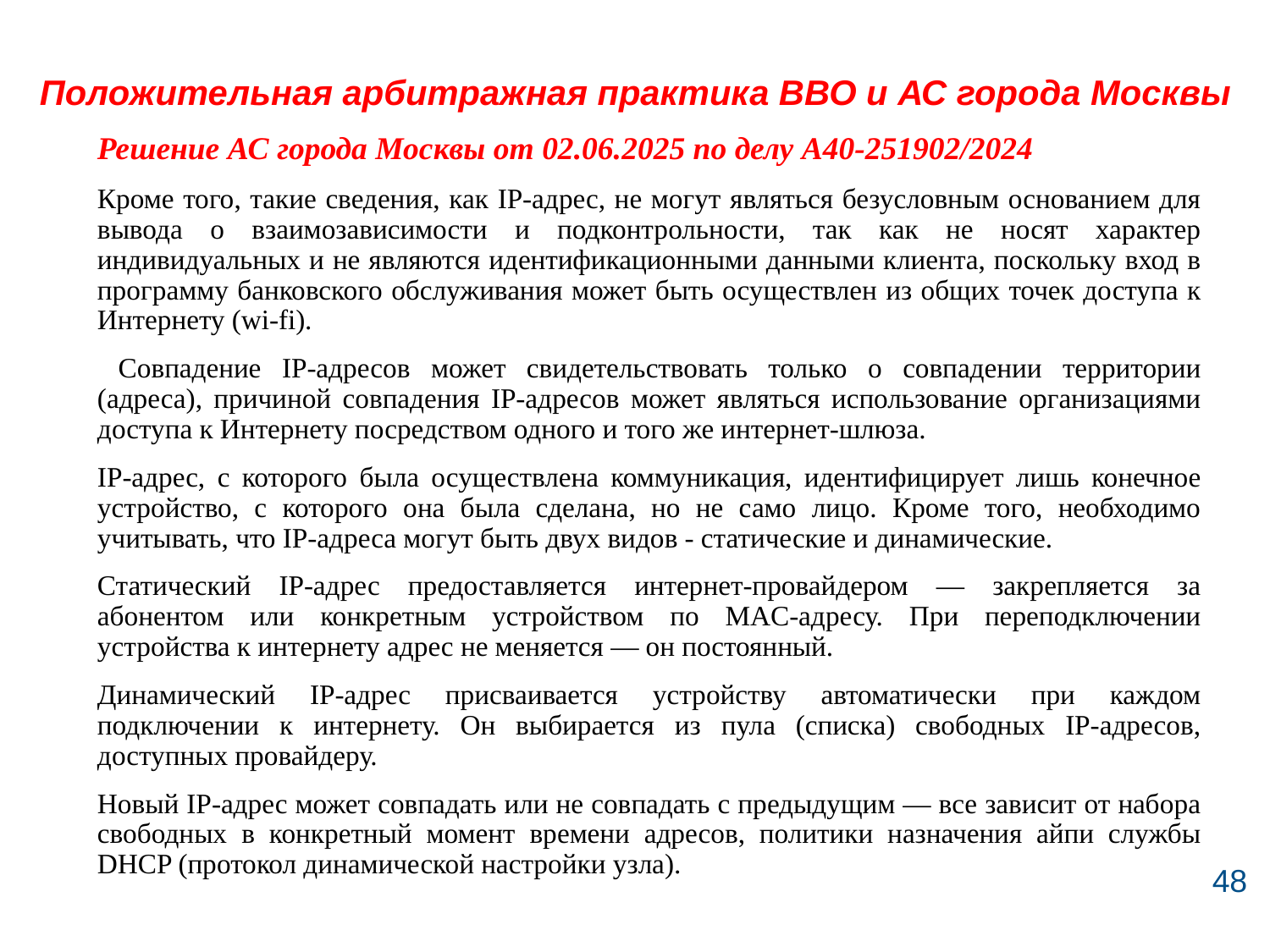

# Положительная арбитражная практика ВВО и АС города Москвы
Решение АС города Москвы от 02.06.2025 по делу А40-251902/2024
Кроме того, такие сведения, как IP-адрес, не могут являться безусловным основанием для вывода о взаимозависимости и подконтрольности, так как не носят характер индивидуальных и не являются идентификационными данными клиента, поскольку вход в программу банковского обслуживания может быть осуществлен из общих точек доступа к Интернету (wi-fi).
 Совпадение IP-адресов может свидетельствовать только о совпадении территории (адреса), причиной совпадения IP-адресов может являться использование организациями доступа к Интернету посредством одного и того же интернет-шлюза.
IP-адрес, с которого была осуществлена коммуникация, идентифицирует лишь конечное устройство, с которого она была сделана, но не само лицо. Кроме того, необходимо учитывать, что IP-адреса могут быть двух видов - статические и динамические.
Статический IP-адрес предоставляется интернет-провайдером — закрепляется за абонентом или конкретным устройством по MAC-адресу. При переподключении устройства к интернету адрес не меняется — он постоянный.
Динамический IP-адрес присваивается устройству автоматически при каждом подключении к интернету. Он выбирается из пула (списка) свободных IP-адресов, доступных провайдеру.
Новый IP-адрес может совпадать или не совпадать с предыдущим — все зависит от набора свободных в конкретный момент времени адресов, политики назначения айпи службы DHCP (протокол динамической настройки узла).